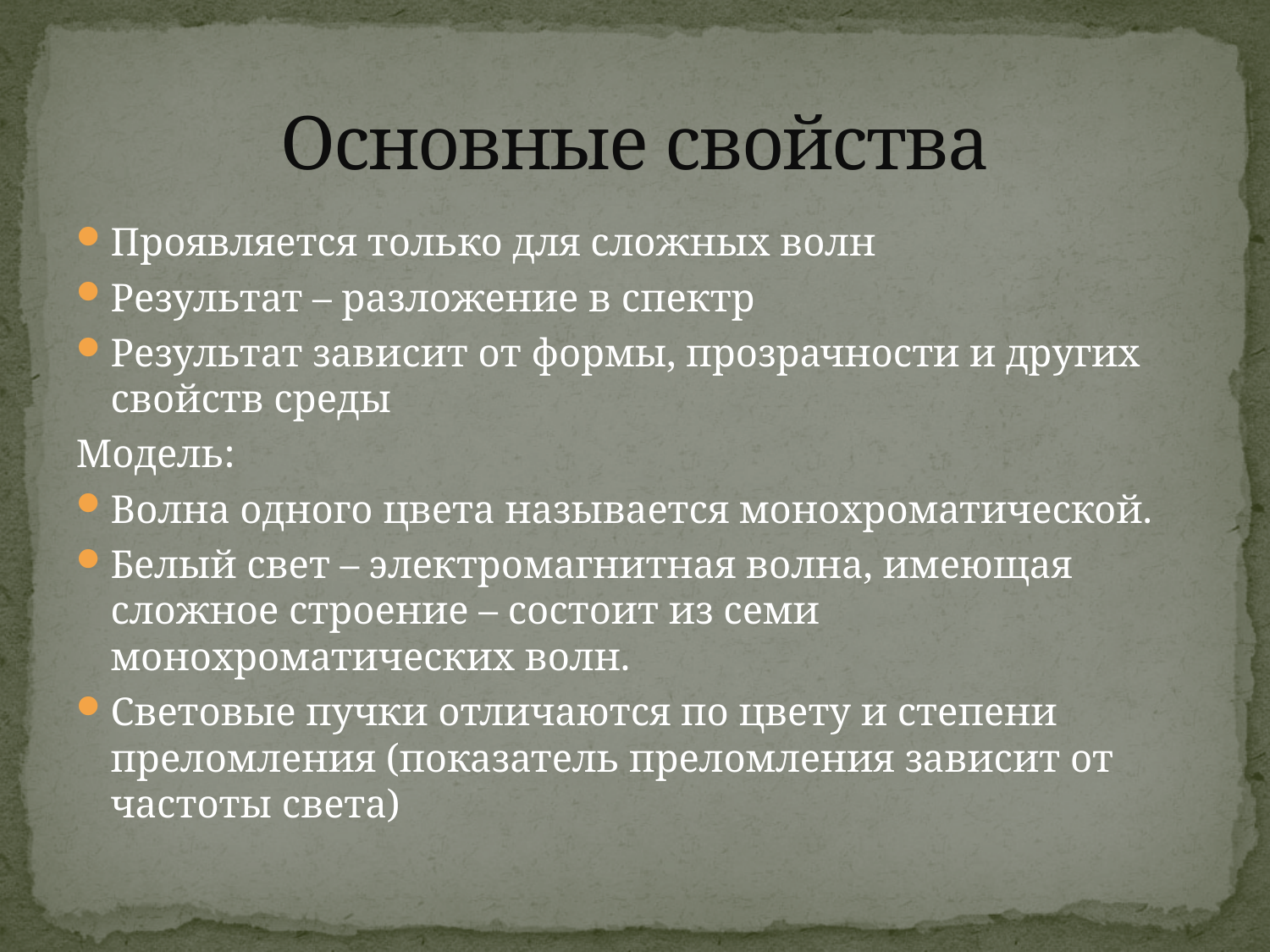

# Основные свойства
Проявляется только для сложных волн
Результат – разложение в спектр
Результат зависит от формы, прозрачности и других свойств среды
Модель:
Волна одного цвета называется монохроматической.
Белый свет – электромагнитная волна, имеющая сложное строение – состоит из семи монохроматических волн.
Световые пучки отличаются по цвету и степени преломления (показатель преломления зависит от частоты света)